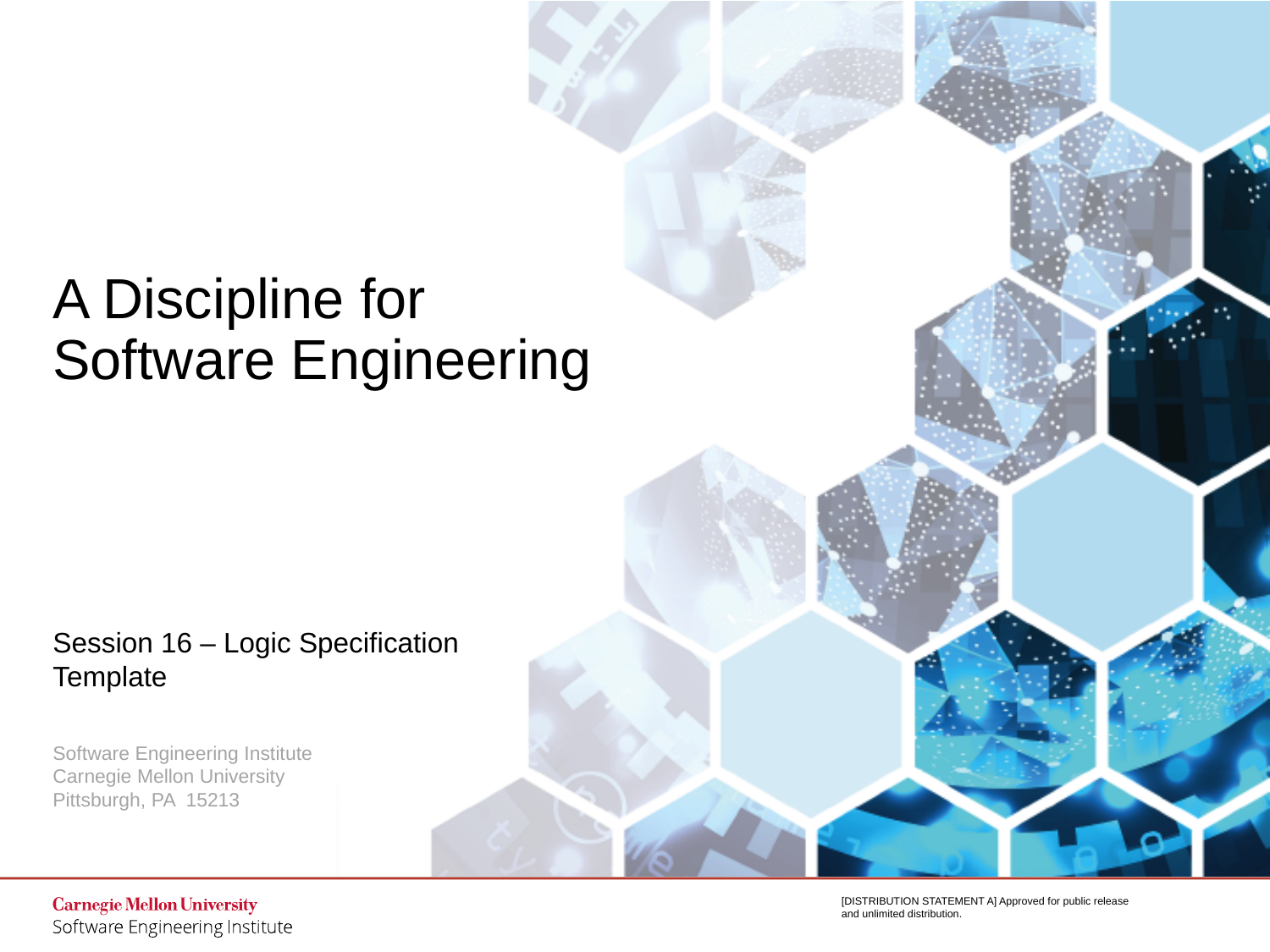

# A Discipline for Software Engineering
Session 16 – Logic Specification
Template